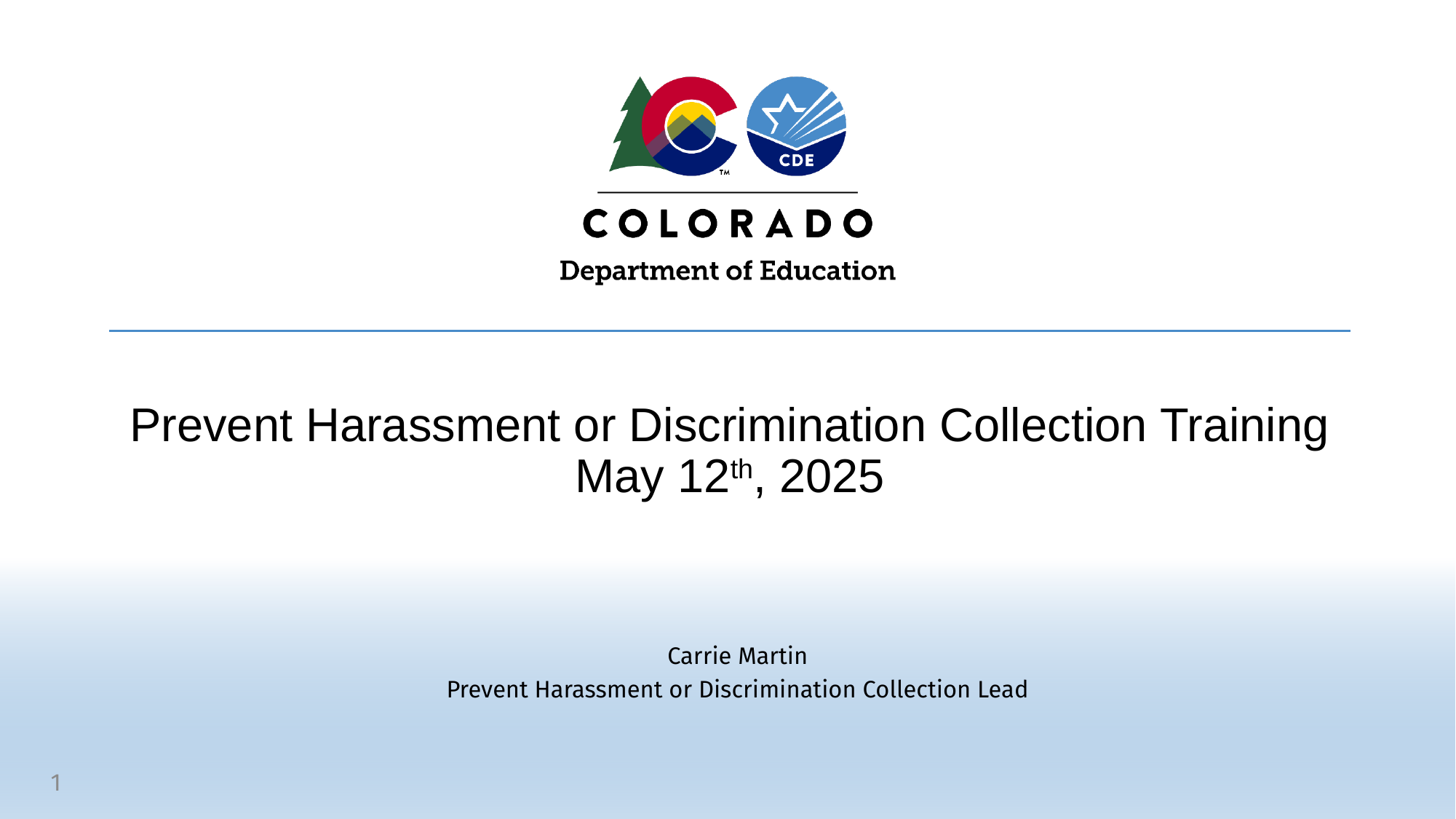

# Prevent Harassment or Discrimination Collection Training May 12th, 2025
Carrie Martin
Prevent Harassment or Discrimination Collection Lead
1